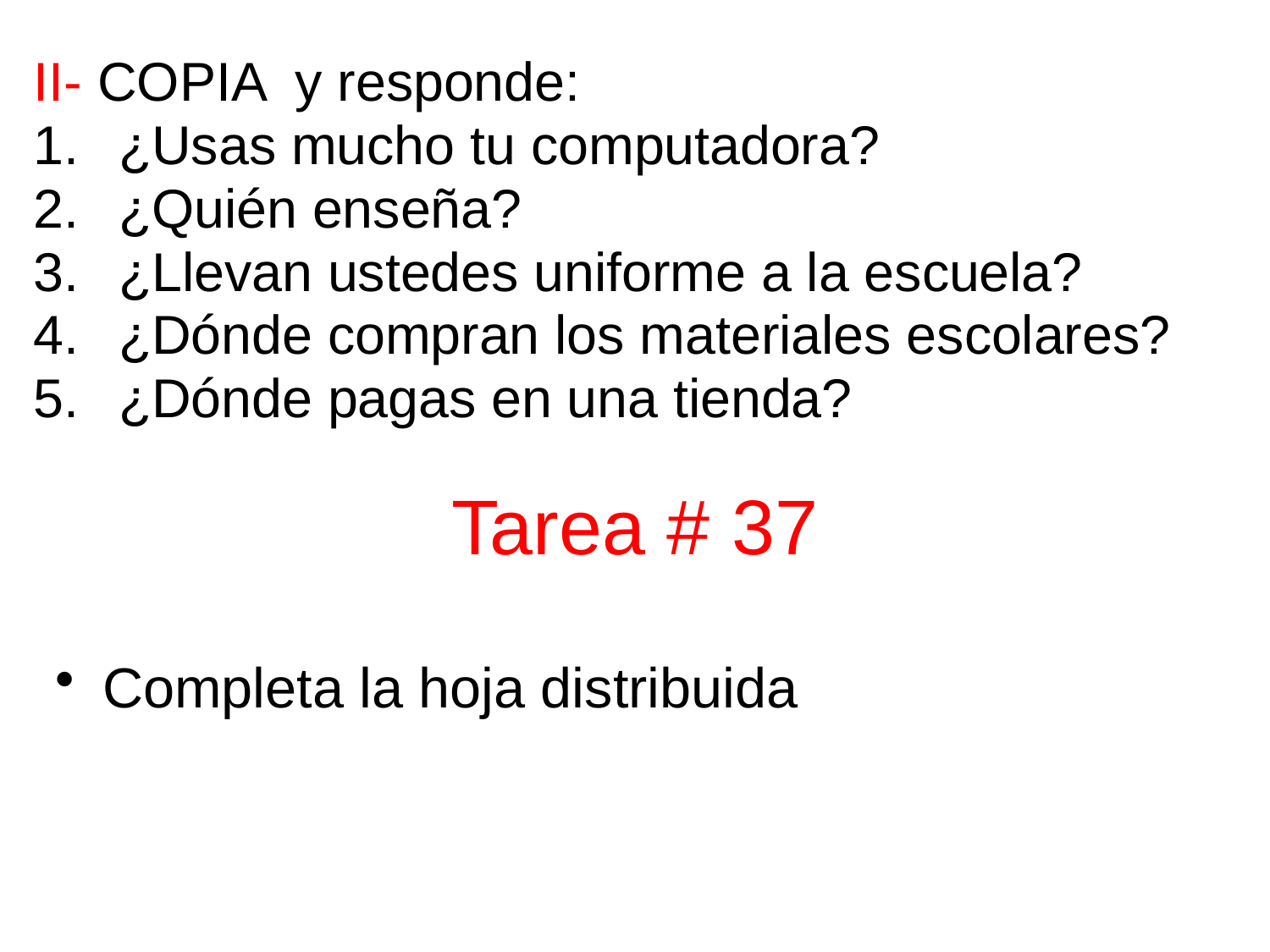

II- COPIA  y responde:
¿Usas mucho tu computadora?
¿Quién enseña?
¿Llevan ustedes uniforme a la escuela?
¿Dónde compran los materiales escolares?
¿Dónde pagas en una tienda?

# Tarea # 37
Completa la hoja distribuida